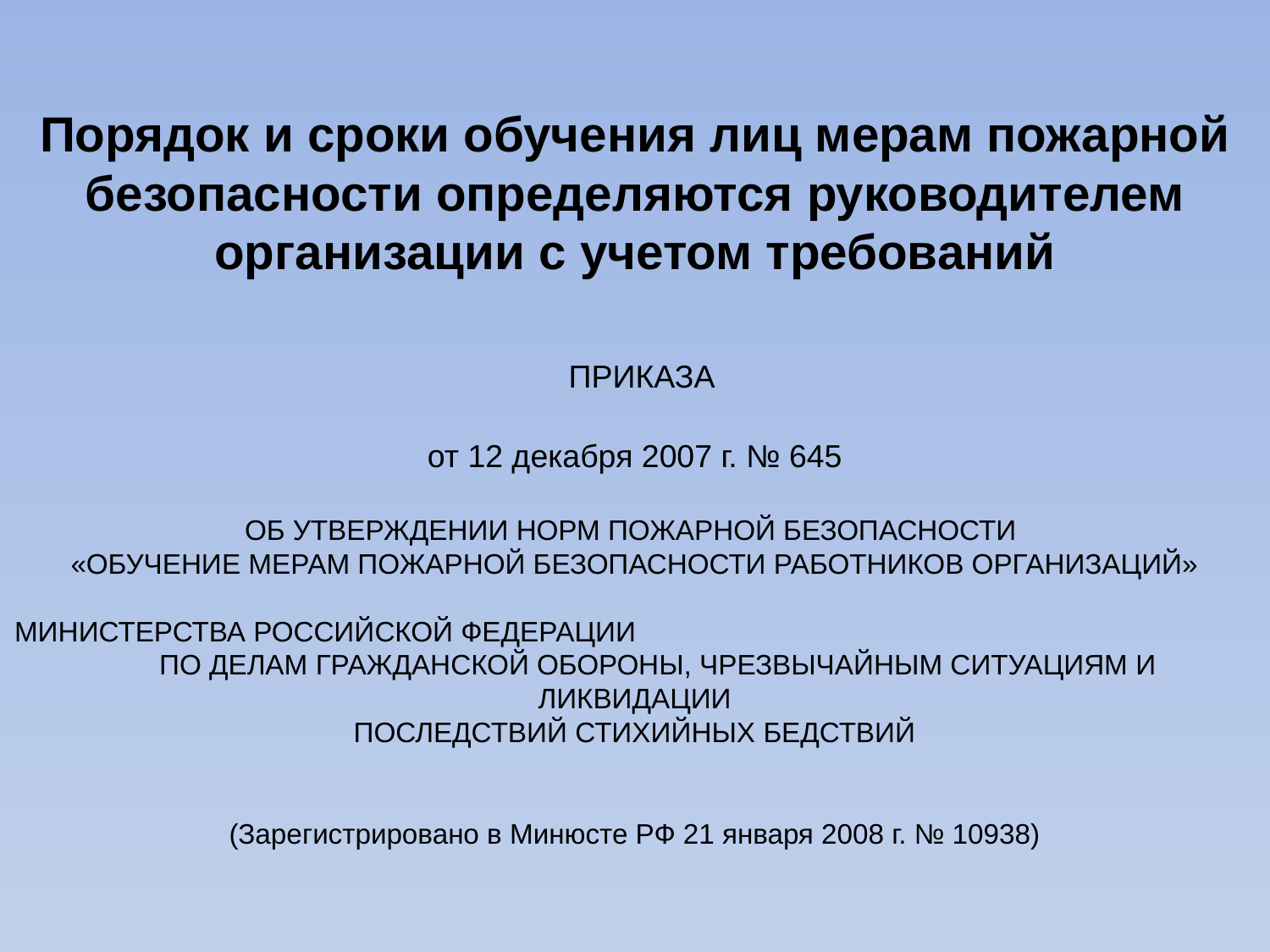

# Порядок и сроки обучения лиц мерам пожарной безопасности определяются руководителем организации с учетом требований ПРИКАЗА от 12 декабря 2007 г. № 645 ОБ УТВЕРЖДЕНИИ НОРМ ПОЖАРНОЙ БЕЗОПАСНОСТИ «ОБУЧЕНИЕ МЕРАМ ПОЖАРНОЙ БЕЗОПАСНОСТИ РАБОТНИКОВ ОРГАНИЗАЦИЙ» МИНИСТЕРСТВА РОССИЙСКОЙ ФЕДЕРАЦИИ                                                                                      ПО ДЕЛАМ ГРАЖДАНСКОЙ ОБОРОНЫ, ЧРЕЗВЫЧАЙНЫМ СИТУАЦИЯМ И ЛИКВИДАЦИИ ПОСЛЕДСТВИЙ СТИХИЙНЫХ БЕДСТВИЙ (Зарегистрировано в Минюсте РФ 21 января 2008 г. № 10938)